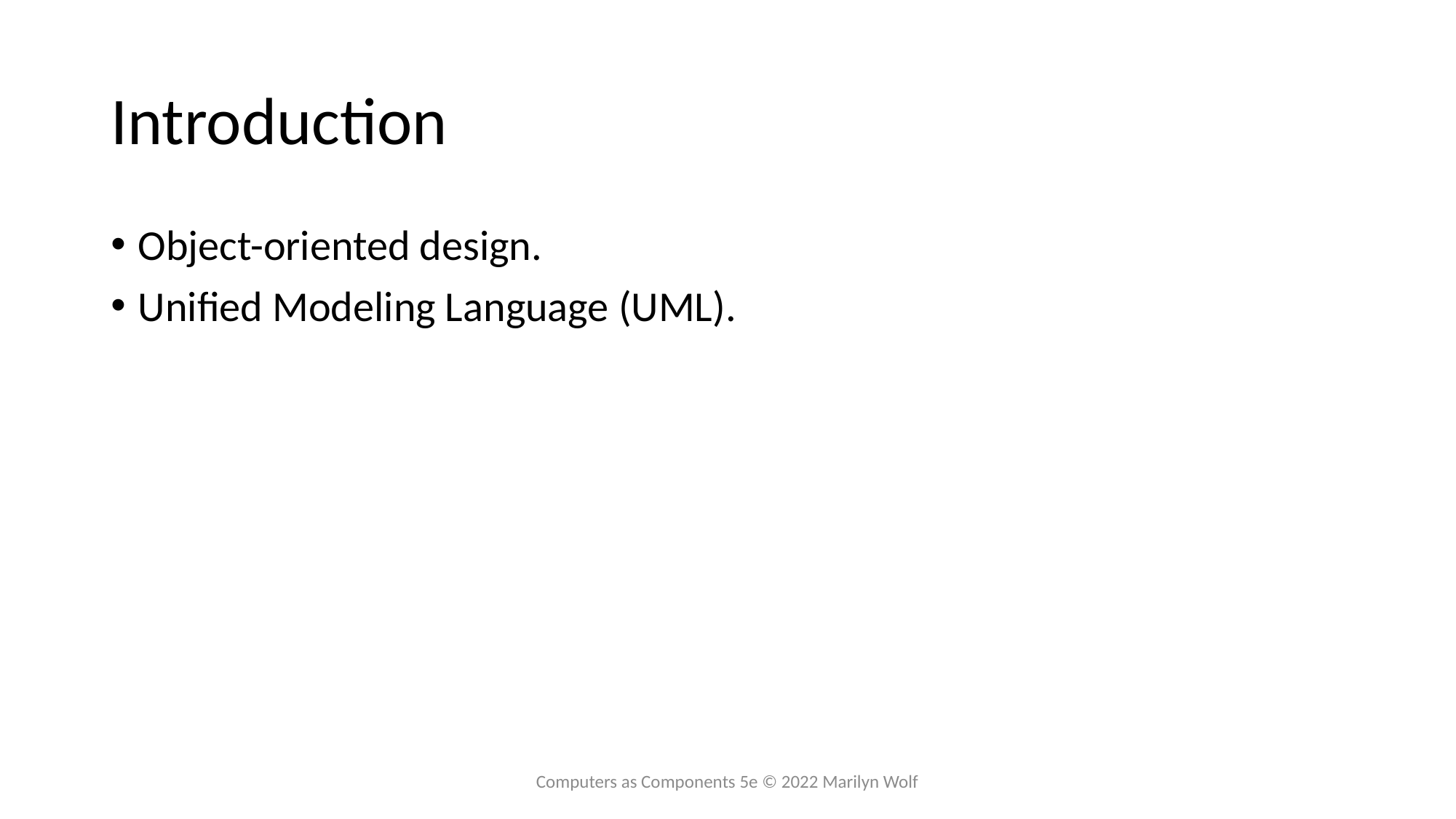

# Introduction
Object-oriented design.
Unified Modeling Language (UML).
Computers as Components 5e © 2022 Marilyn Wolf